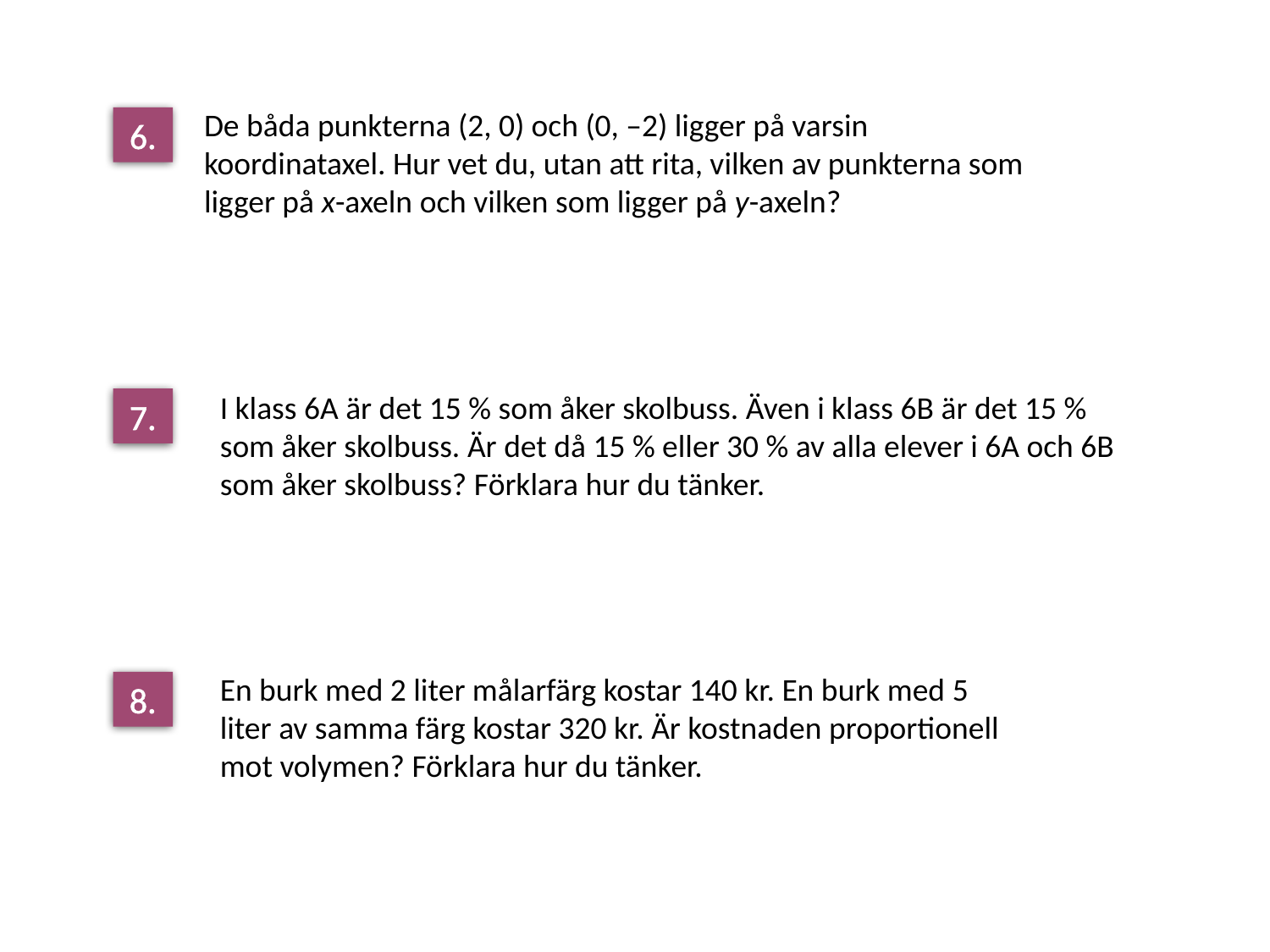

De båda punkterna (2, 0) och (0, –2) ligger på varsin koordinataxel. Hur vet du, utan att rita, vilken av punkterna som ligger på x-axeln och vilken som ligger på y-axeln?
6.
I klass 6A är det 15 % som åker skolbuss. Även i klass 6B är det 15 % som åker skolbuss. Är det då 15 % eller 30 % av alla elever i 6A och 6B som åker skolbuss? Förklara hur du tänker.
7.
En burk med 2 liter målarfärg kostar 140 kr. En burk med 5 liter av samma färg kostar 320 kr. Är kostnaden proportionell mot volymen? Förklara hur du tänker.
8.